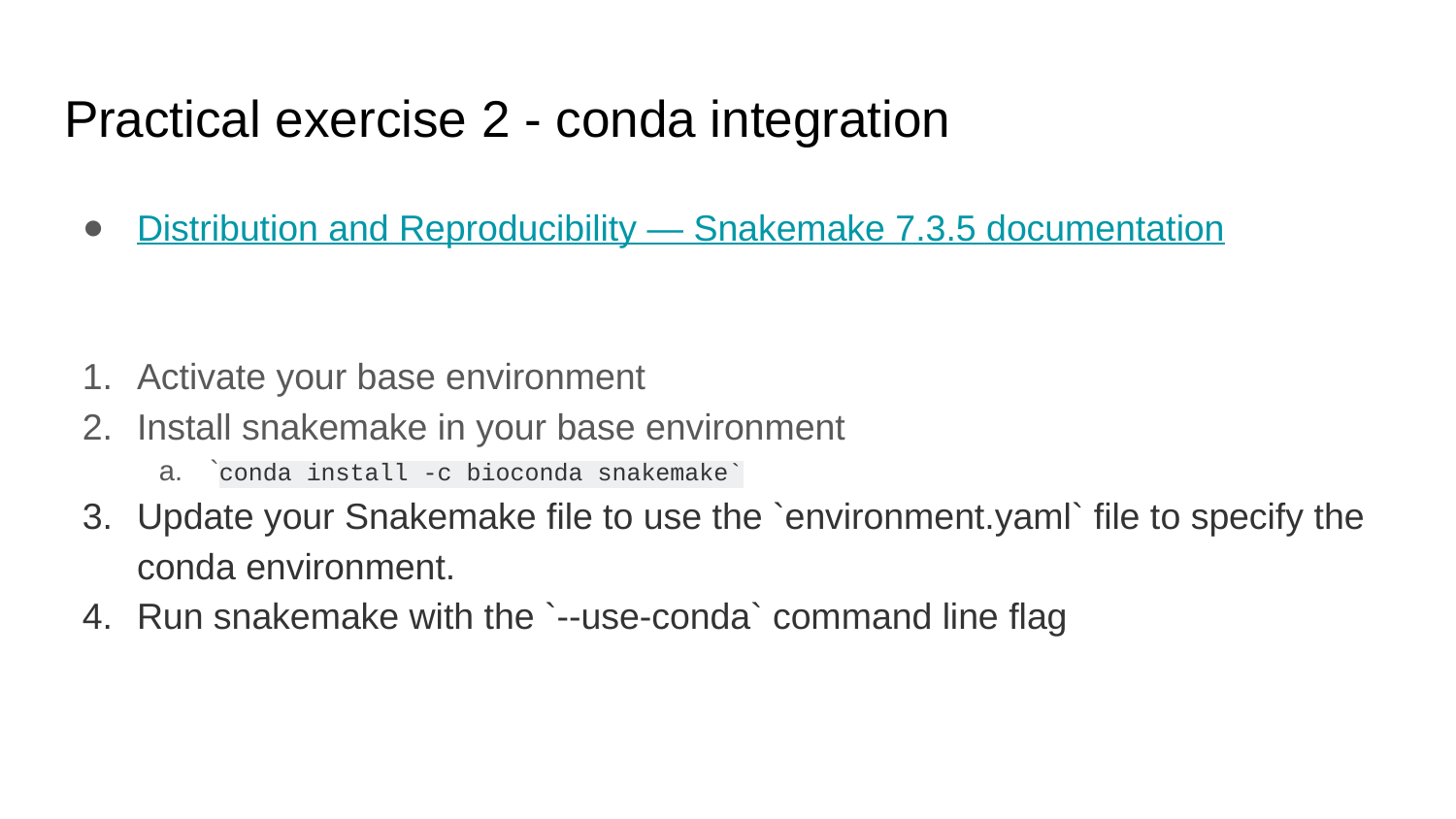

# Practical exercise 2 - conda integration
Distribution and Reproducibility — Snakemake 7.3.5 documentation

Activate your base environment
Install snakemake in your base environment
`conda install -c bioconda snakemake`
Update your Snakemake file to use the `environment.yaml` file to specify the conda environment.
Run snakemake with the `--use-conda` command line flag